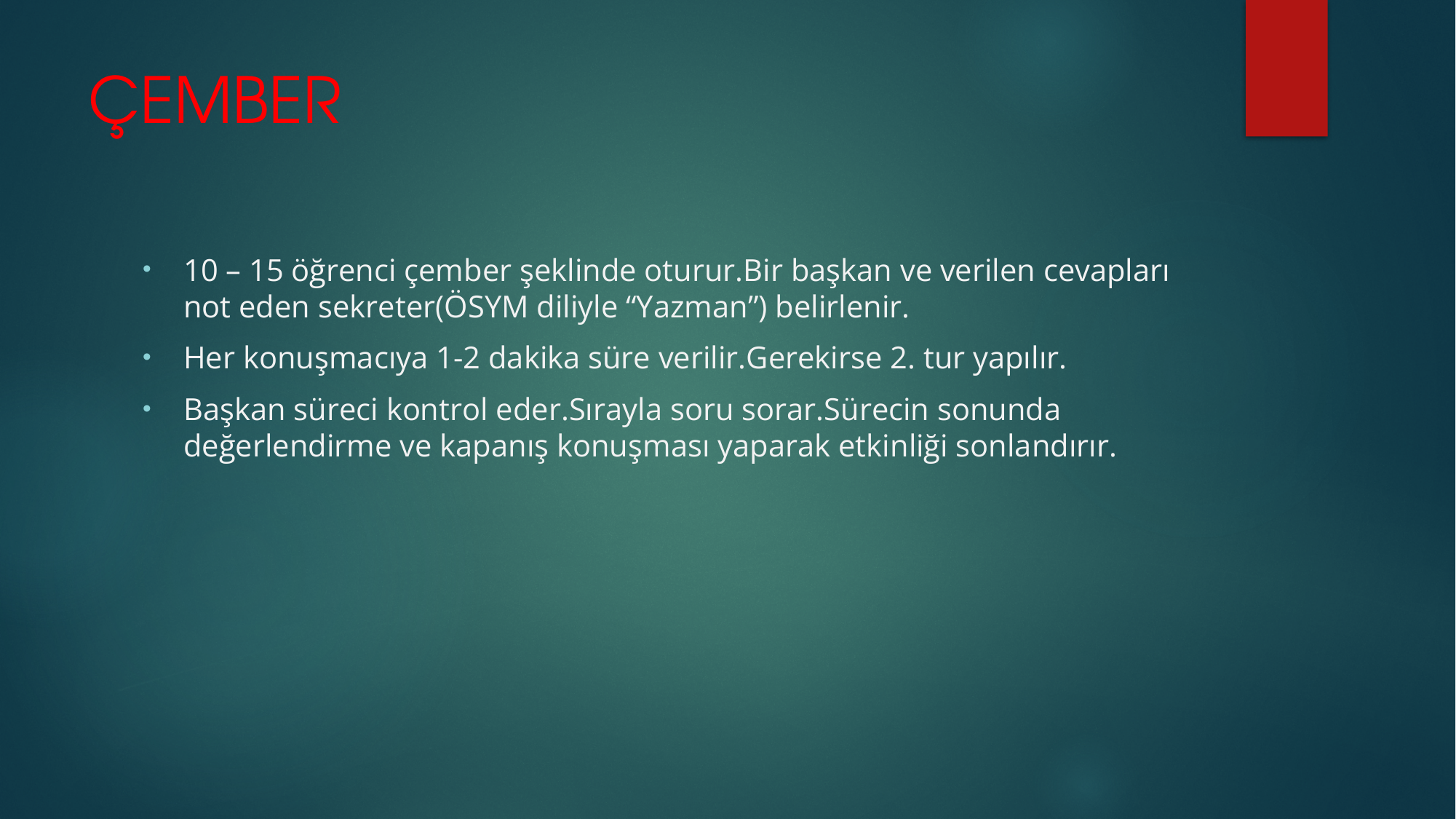

# ÇEMBER
10 – 15 öğrenci çember şeklinde oturur.Bir başkan ve verilen cevapları not eden sekreter(ÖSYM diliyle “Yazman”) belirlenir.
Her konuşmacıya 1-2 dakika süre verilir.Gerekirse 2. tur yapılır.
Başkan süreci kontrol eder.Sırayla soru sorar.Sürecin sonunda değerlendirme ve kapanış konuşması yaparak etkinliği sonlandırır.